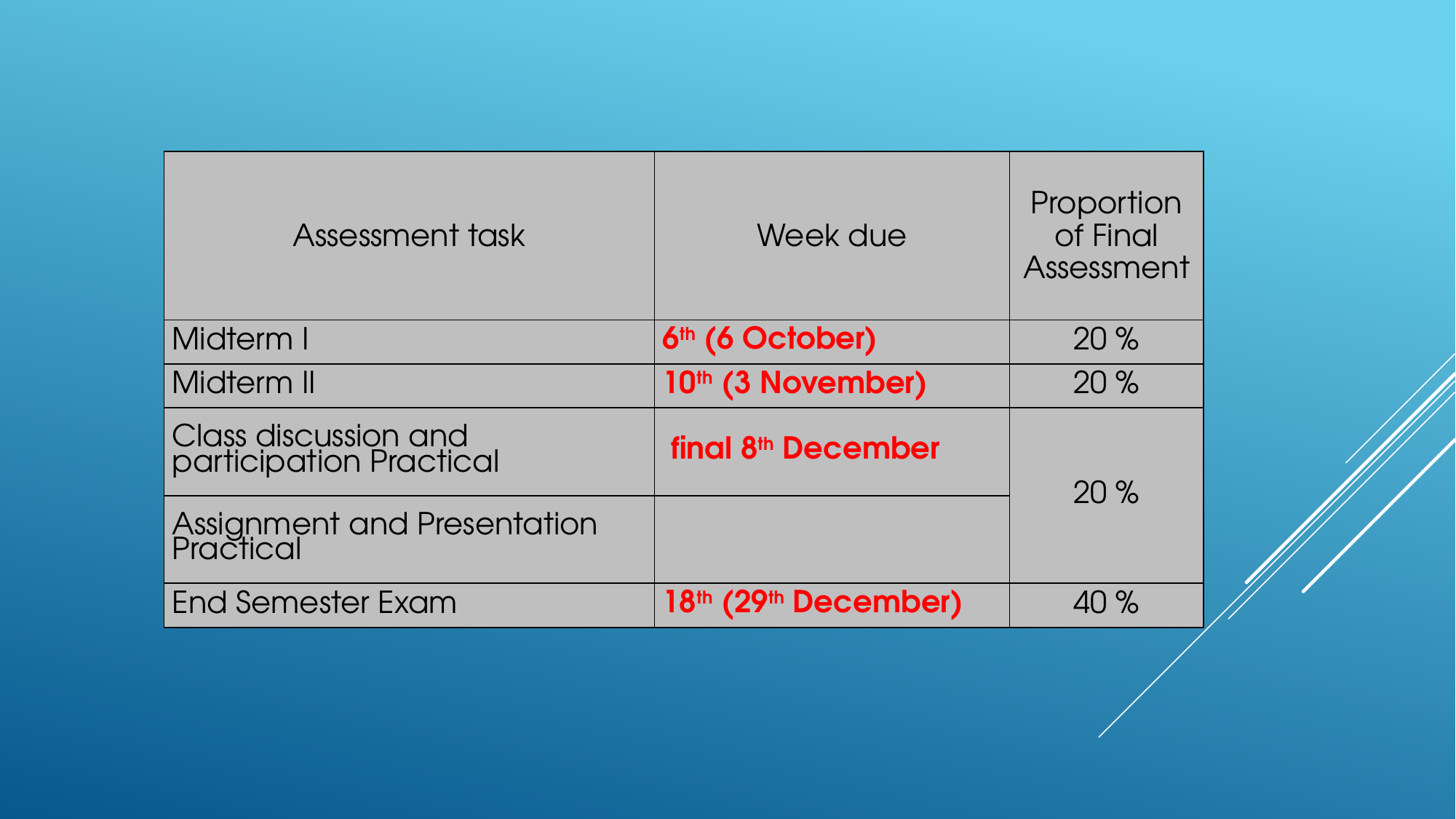

| Assessment task | Week due | Proportion of Final Assessment |
| --- | --- | --- |
| Midterm I | 6th (6 October) | 20 % |
| Midterm II | 10th (3 November) | 20 % |
| Class discussion and participation Practical | final 8th December | 20 % |
| Assignment and Presentation Practical |  |  |
| End Semester Exam | 18th (29th December) | 40 % |
#